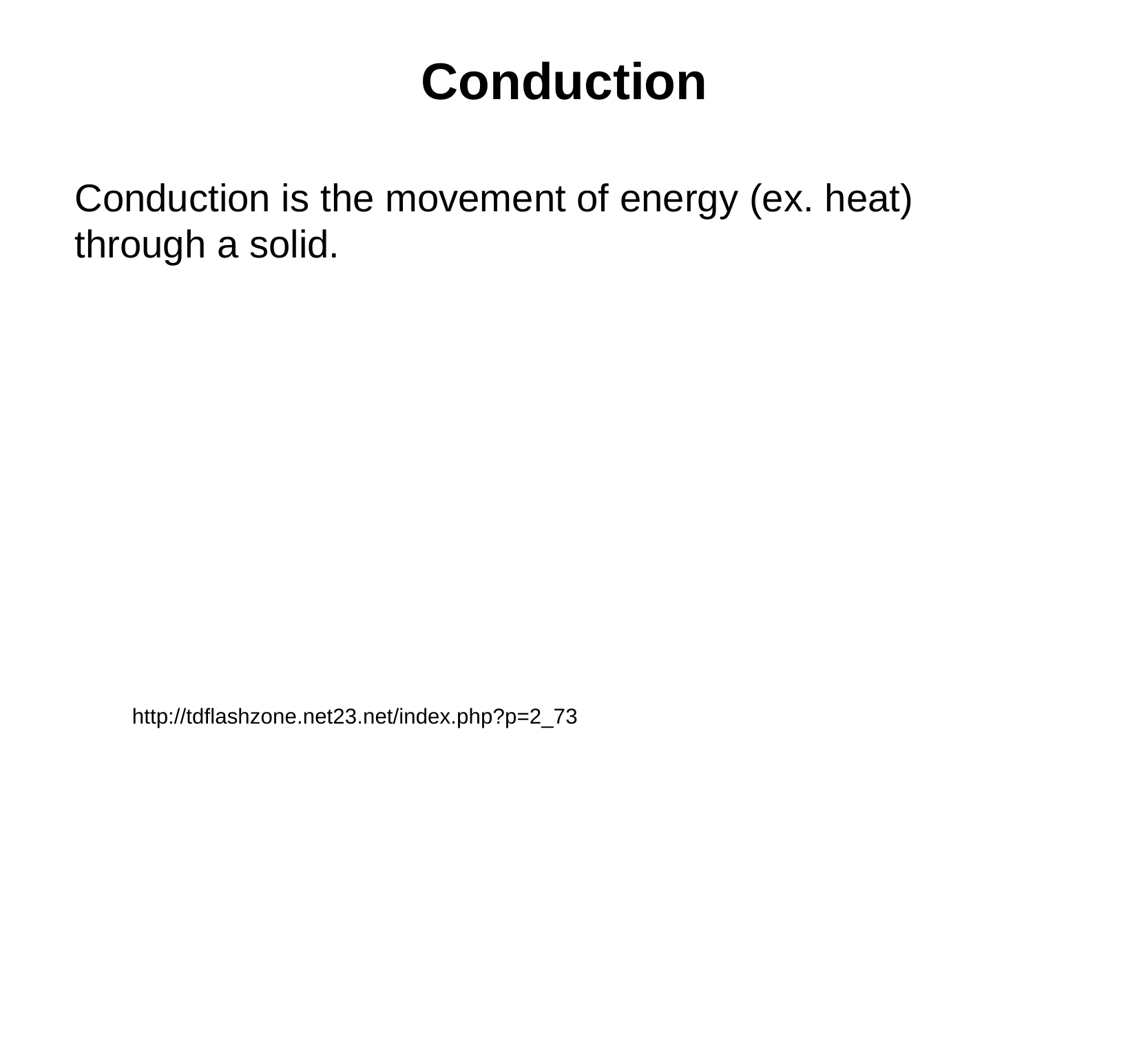

Conduction
Conduction is the movement of energy (ex. heat) through a solid.
http://tdflashzone.net23.net/index.php?p=2_73